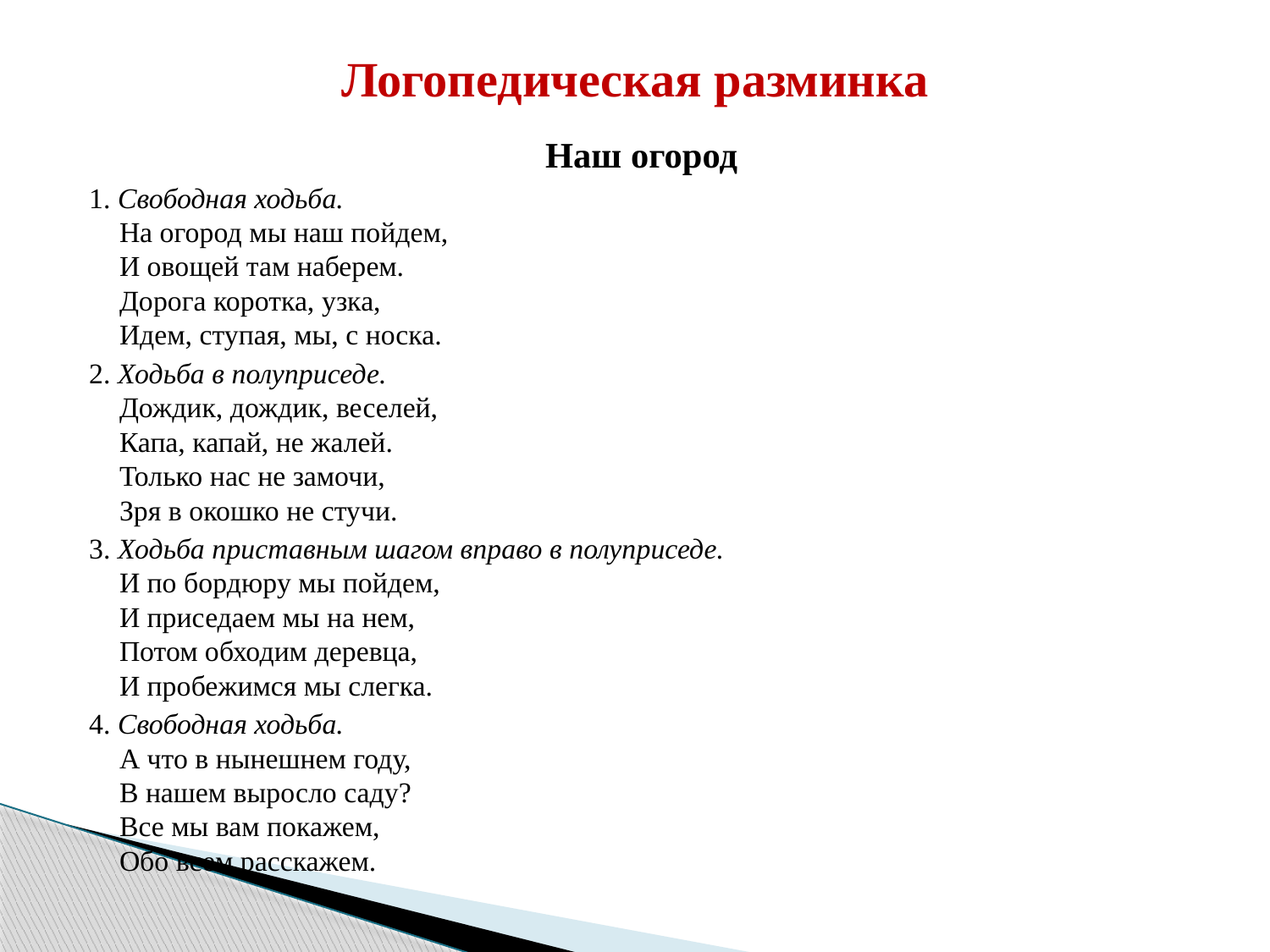

# Логопедическая разминка
Наш огород
1. Свободная ходьба.
На огород мы наш пойдем, 
И овощей там наберем. 
Дорога коротка, узка, 
Идем, ступая, мы, с носка.
2. Ходьба в полуприседе.
Дождик, дождик, веселей, 
Капа, капай, не жалей. 
Только нас не замочи, 
Зря в окошко не стучи.
3. Ходьба приставным шагом вправо в полуприседе.
И по бордюру мы пойдем, 
И приседаем мы на нем, 
Потом обходим деревца, 
И пробежимся мы слегка.
4. Свободная ходьба.
А что в нынешнем году, 
В нашем выросло саду? 
Все мы вам покажем, 
Обо всем расскажем.